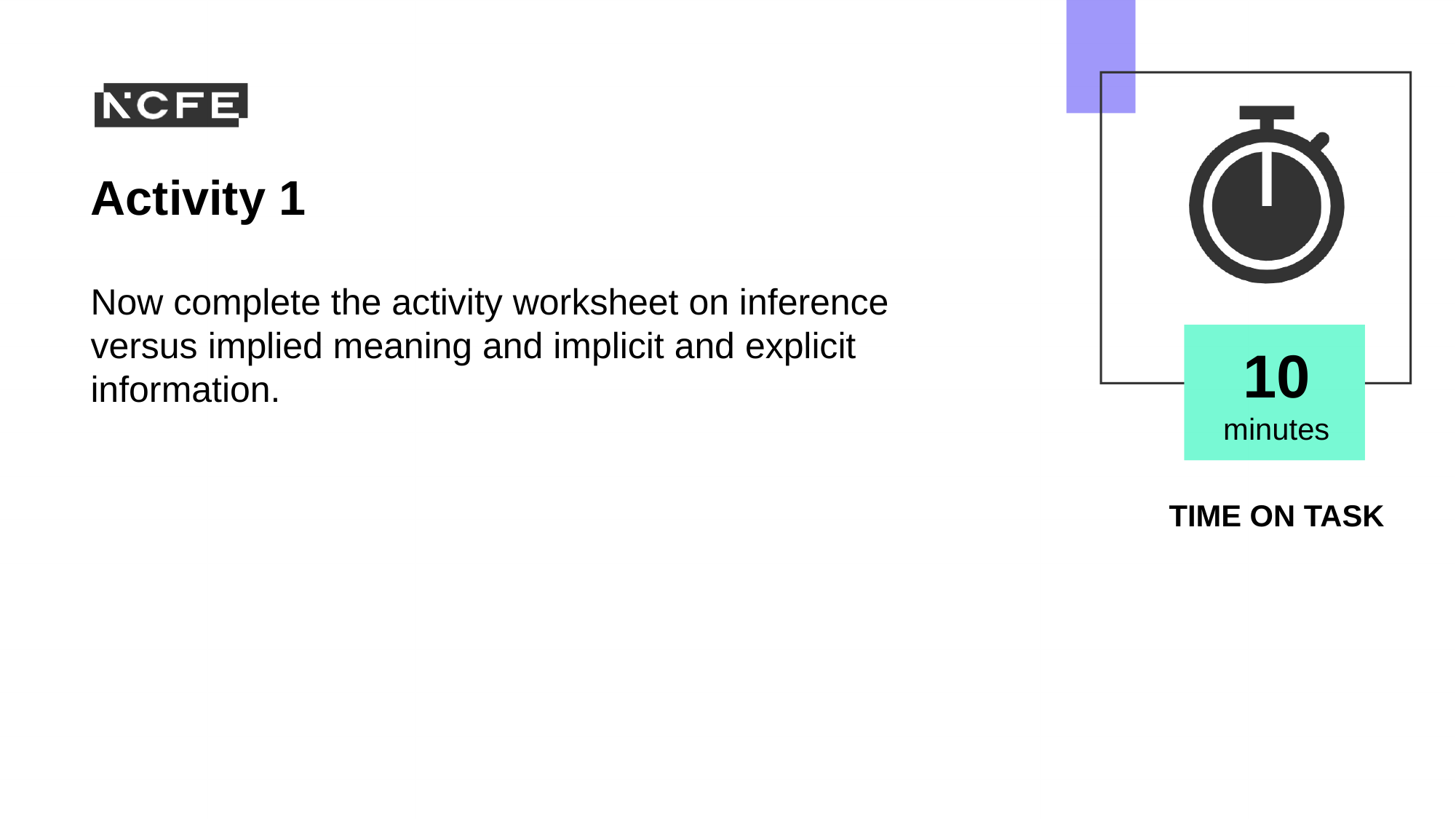

# Activity 1
Now complete the activity worksheet on inference versus implied meaning and implicit and explicit information.
10 minutes